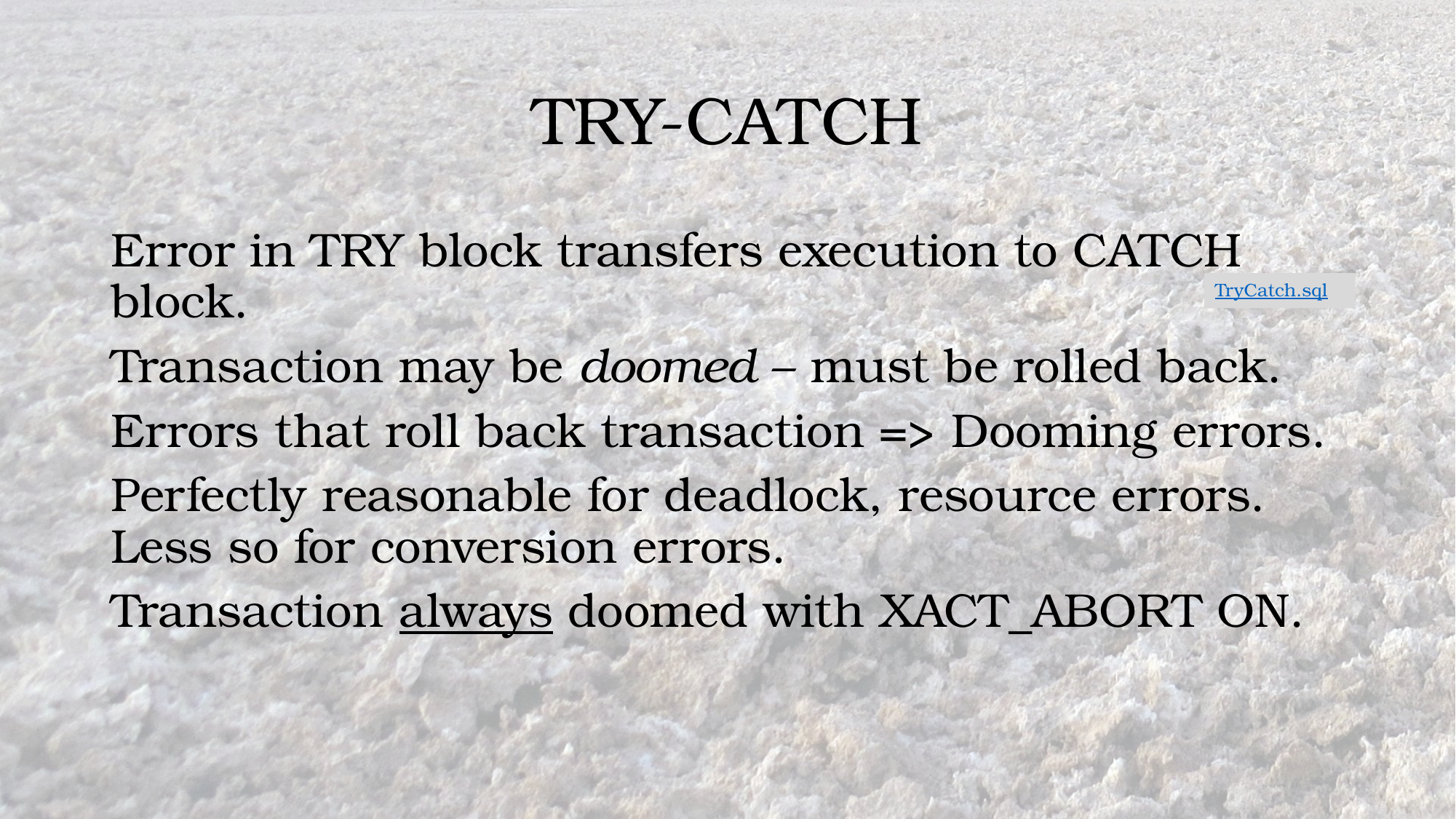

# TRY-CATCH
Error in TRY block transfers execution to CATCH block.
Transaction may be doomed – must be rolled back.
Errors that roll back transaction => Dooming errors.
Perfectly reasonable for deadlock, resource errors. Less so for conversion errors.
Transaction always doomed with XACT_ABORT ON.

TryCatch.sql